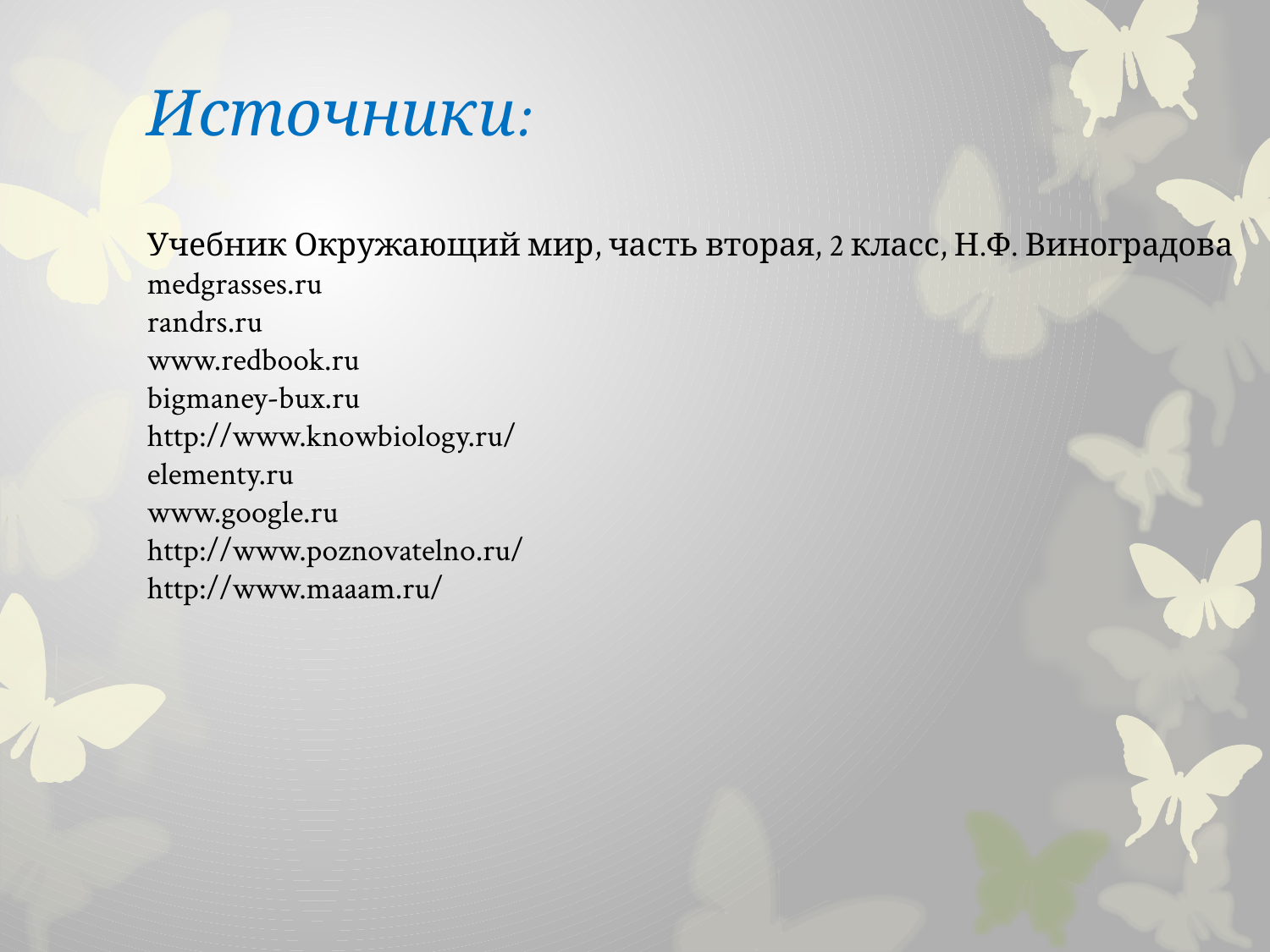

Источники:

Учебник Окружающий мир, часть вторая, 2 класс, Н.Ф. Виноградова
medgrasses.ru
randrs.ru
www.redbook.ru
bigmaney-bux.ru
http://www.knowbiology.ru/
elementy.ru
www.google.ru
http://www.poznovatelno.ru/
http://www.maaam.ru/